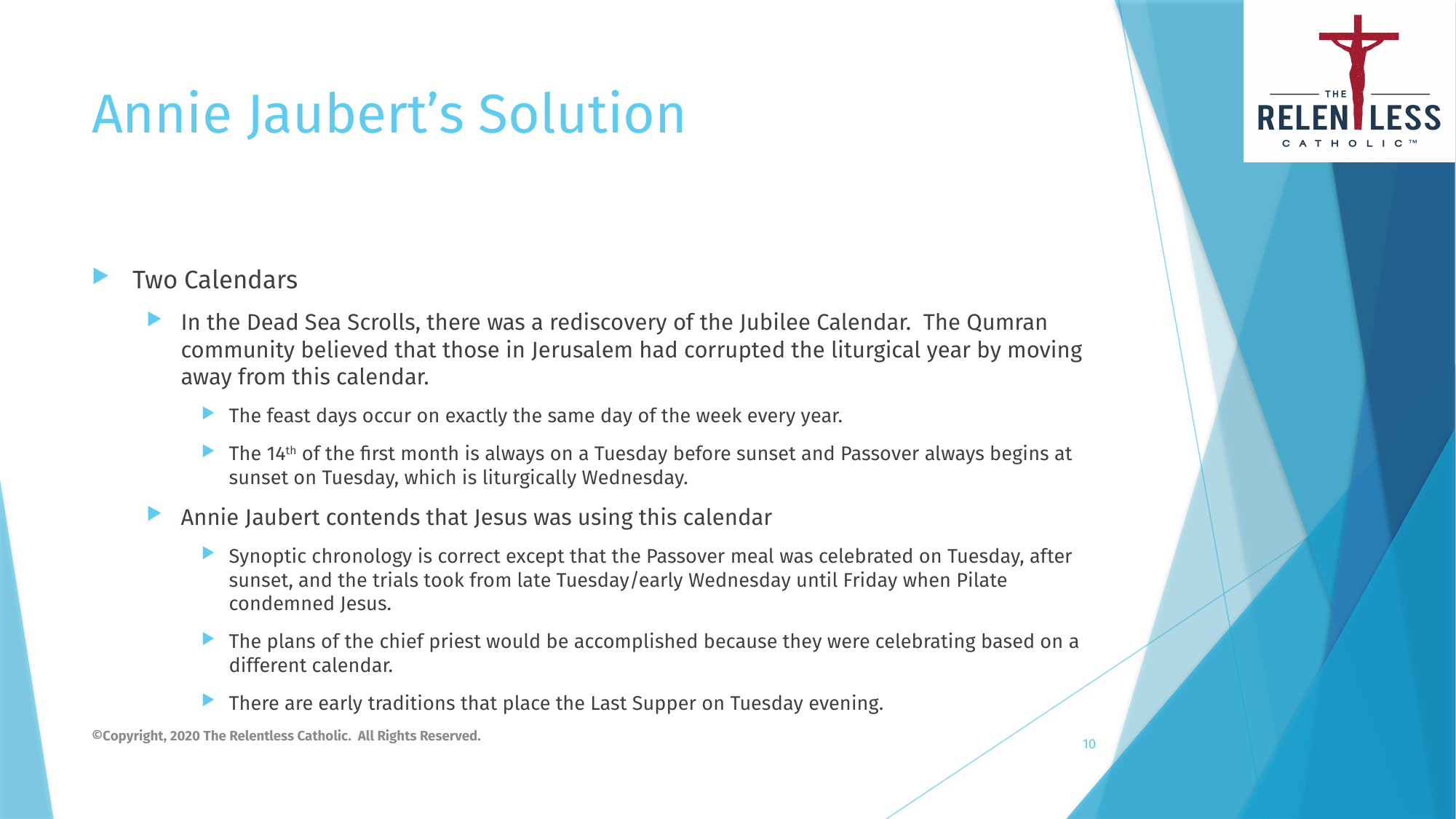

# Annie Jaubert’s Solution
Two Calendars
In the Dead Sea Scrolls, there was a rediscovery of the Jubilee Calendar.  The Qumran community believed that those in Jerusalem had corrupted the liturgical year by moving away from this calendar.
The feast days occur on exactly the same day of the week every year.
The 14th of the first month is always on a Tuesday before sunset and Passover always begins at sunset on Tuesday, which is liturgically Wednesday.
Annie Jaubert contends that Jesus was using this calendar
Synoptic chronology is correct except that the Passover meal was celebrated on Tuesday, after sunset, and the trials took from late Tuesday/early Wednesday until Friday when Pilate condemned Jesus.
The plans of the chief priest would be accomplished because they were celebrating based on a different calendar.
There are early traditions that place the Last Supper on Tuesday evening.
©Copyright, 2020 The Relentless Catholic.  All Rights Reserved.

10